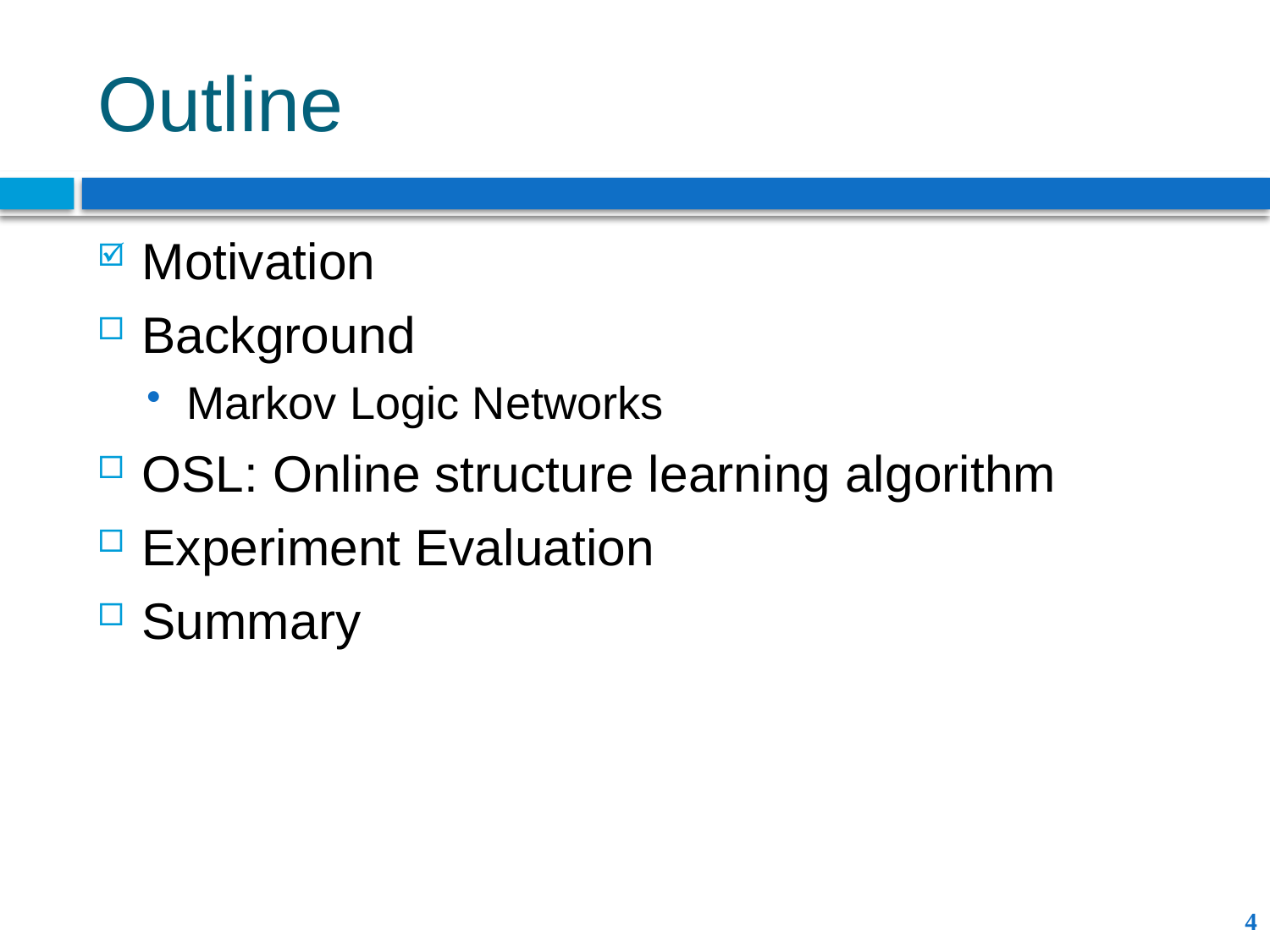

# Outline
Motivation
Background
Markov Logic Networks
OSL: Online structure learning algorithm
Experiment Evaluation
Summary
4